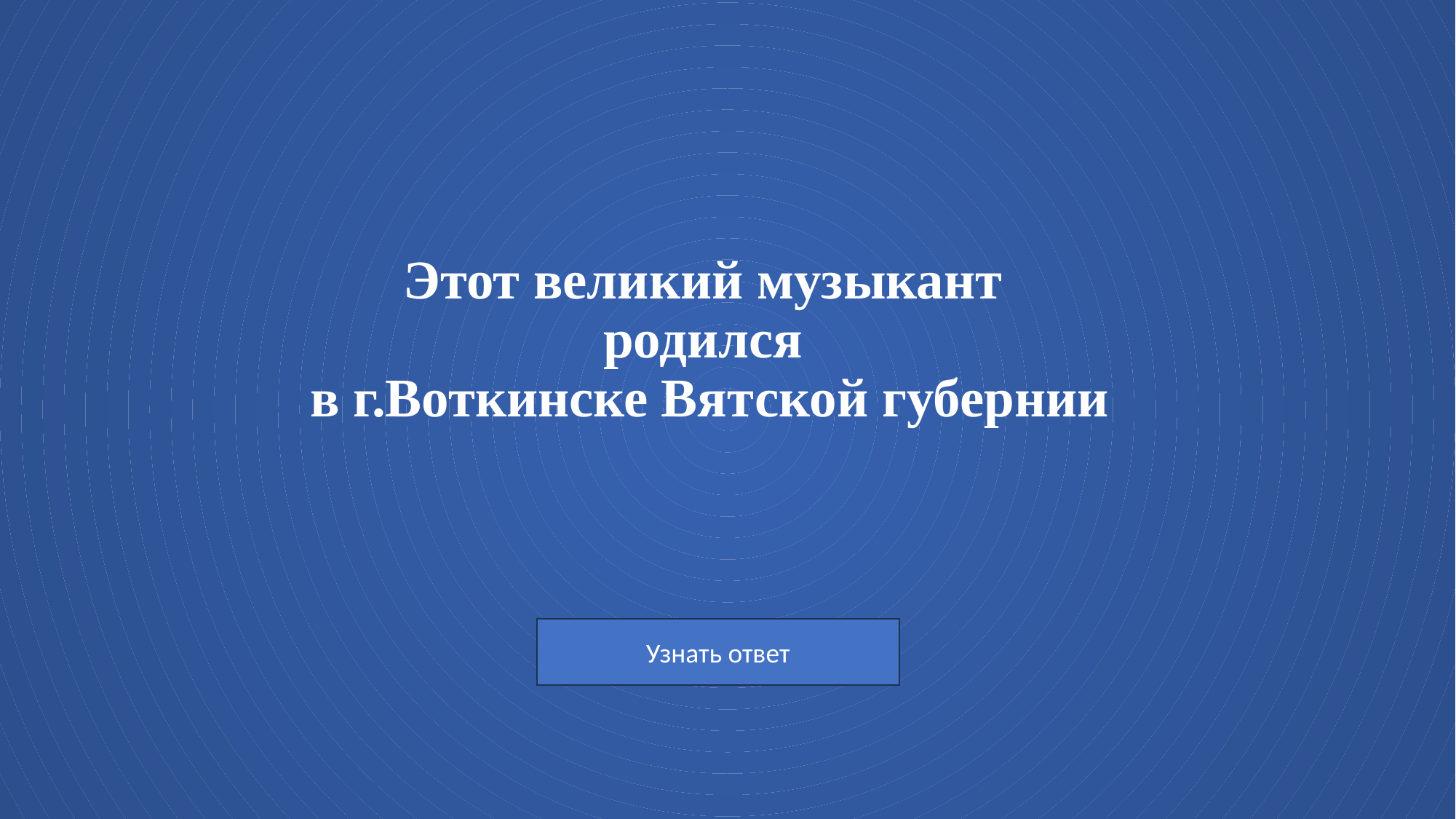

# Этот великий музыкант родился в г.Воткинске Вятской губернии